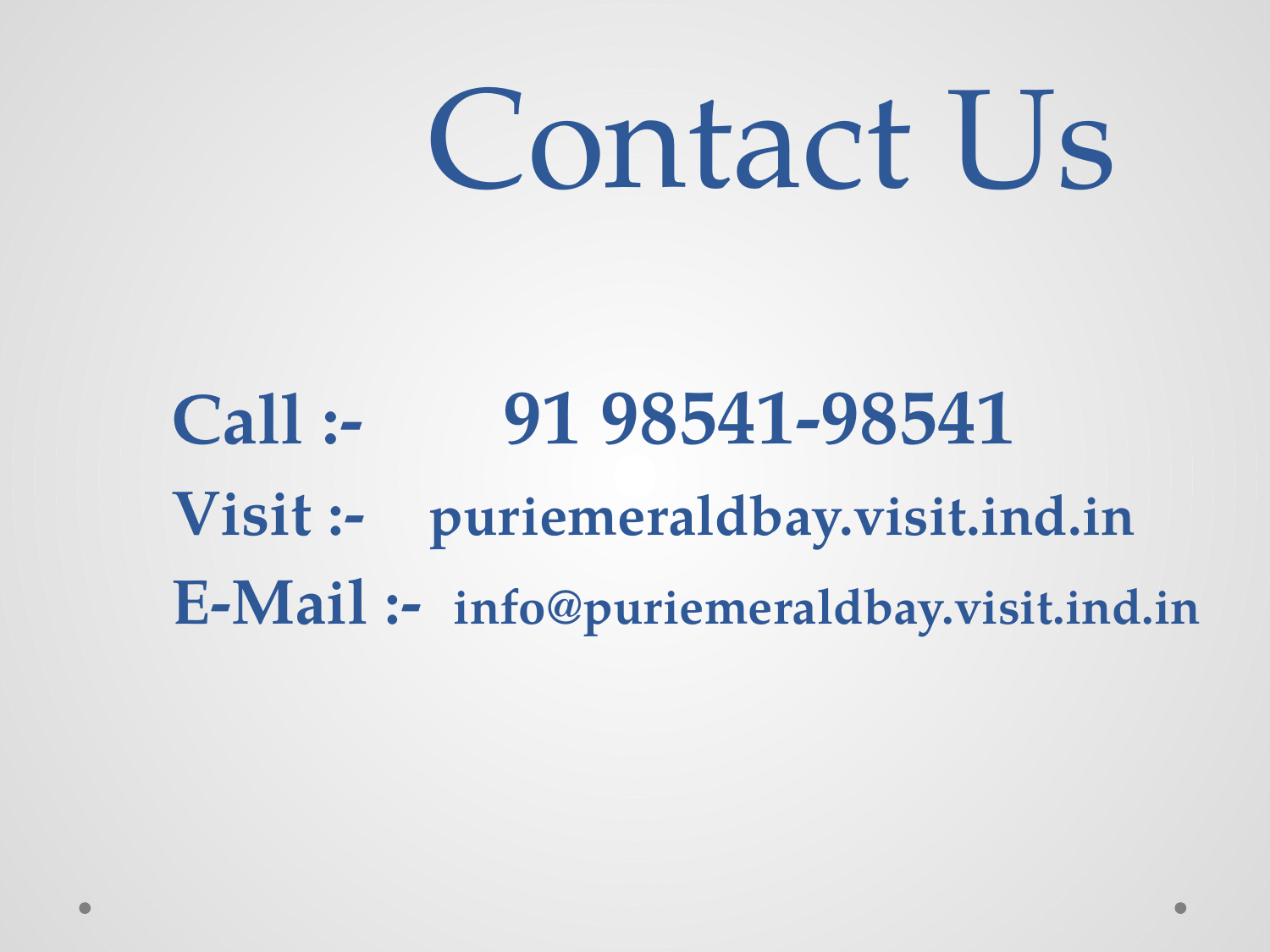

# Contact Us
Call :-        91 98541-98541
Visit :-    puriemeraldbay.visit.ind.in
E-Mail :-  info@puriemeraldbay.visit.ind.in